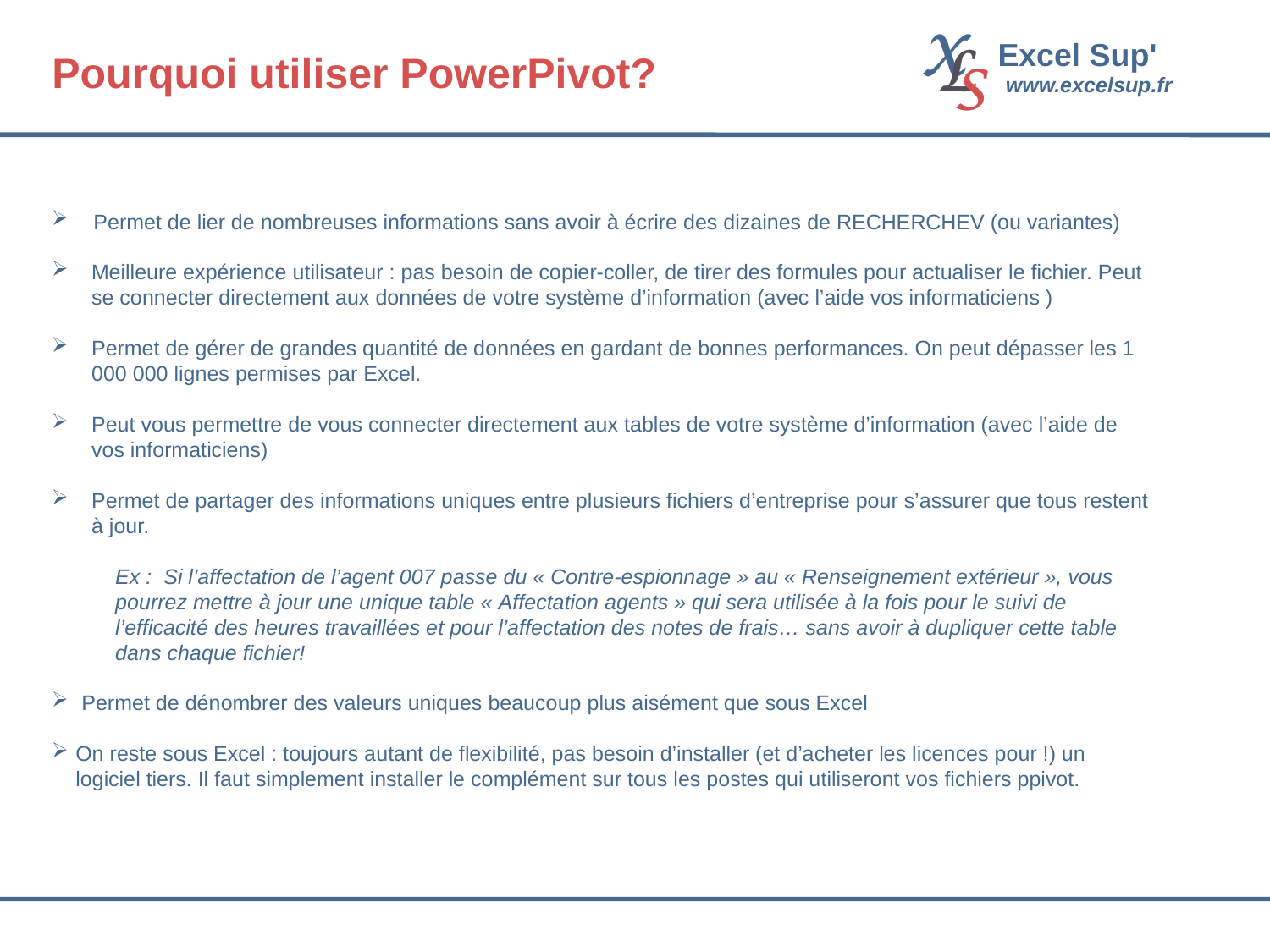

Pourquoi utiliser PowerPivot?
   Permet de lier de nombreuses informations sans avoir à écrire des dizaines de RECHERCHEV (ou variantes)

Meilleure expérience utilisateur : pas besoin de copier-coller, de tirer des formules pour actualiser le fichier. Peut se connecter directement aux données de votre système d’information (avec l’aide vos informaticiens )

Permet de gérer de grandes quantité de données en gardant de bonnes performances. On peut dépasser les 1 000 000 lignes permises par Excel.

Peut vous permettre de vous connecter directement aux tables de votre système d’information (avec l’aide de vos informaticiens)

Permet de partager des informations uniques entre plusieurs fichiers d’entreprise pour s’assurer que tous restent à jour.

Ex :  Si l’affectation de l’agent 007 passe du « Contre-espionnage » au « Renseignement extérieur », vous pourrez mettre à jour une unique table « Affectation agents » qui sera utilisée à la fois pour le suivi de l’efficacité des heures travaillées et pour l’affectation des notes de frais… sans avoir à dupliquer cette table dans chaque fichier!

 Permet de dénombrer des valeurs uniques beaucoup plus aisément que sous Excel

On reste sous Excel : toujours autant de flexibilité, pas besoin d’installer (et d’acheter les licences pour !) un logiciel tiers. Il faut simplement installer le complément sur tous les postes qui utiliseront vos fichiers ppivot.